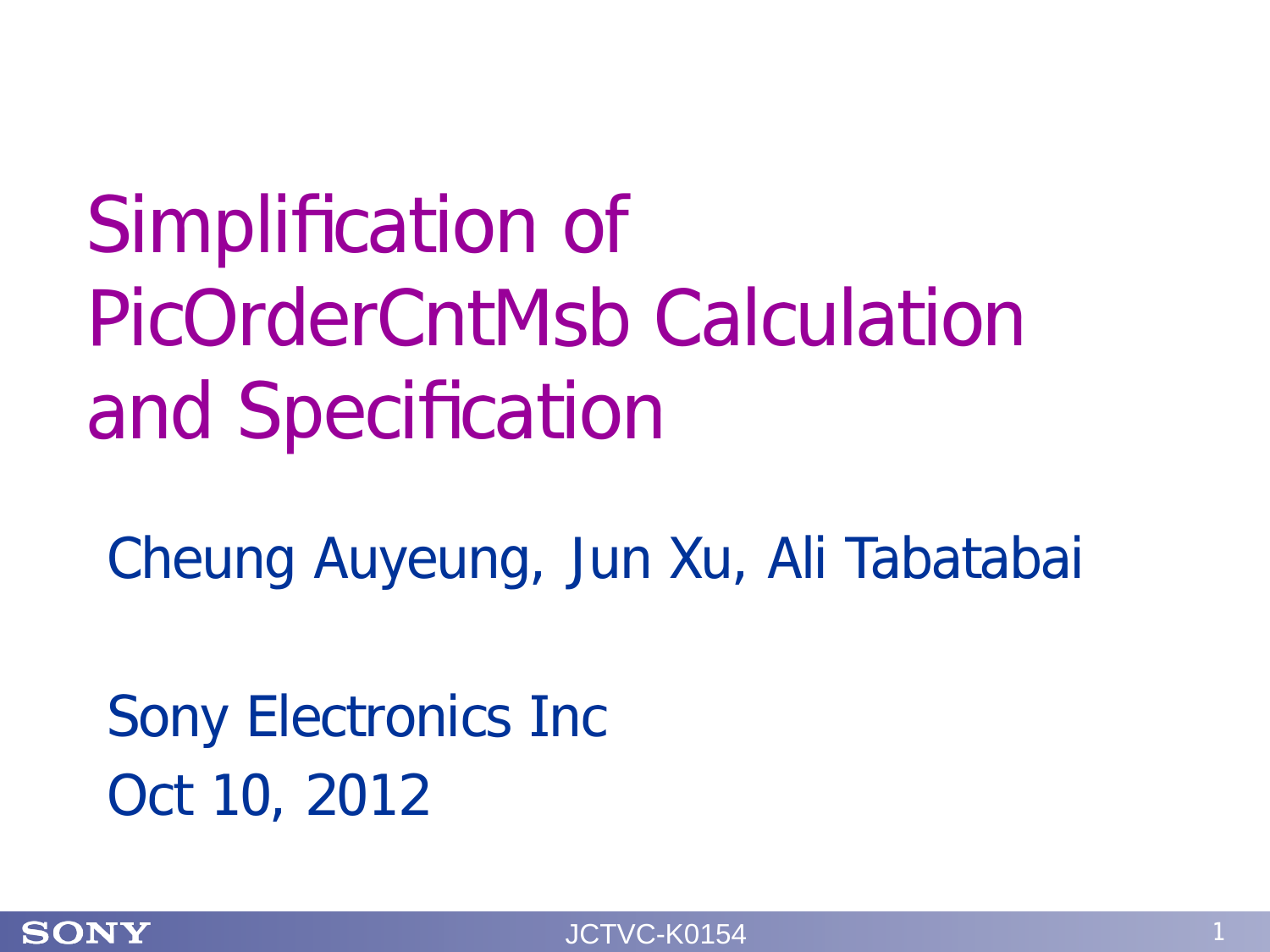

Simplification of PicOrderCntMsb Calculation and Specification
Cheung Auyeung, Jun Xu, Ali Tabatabai

Sony Electronics Inc
Oct 10, 2012

JCTVC-K0154
1